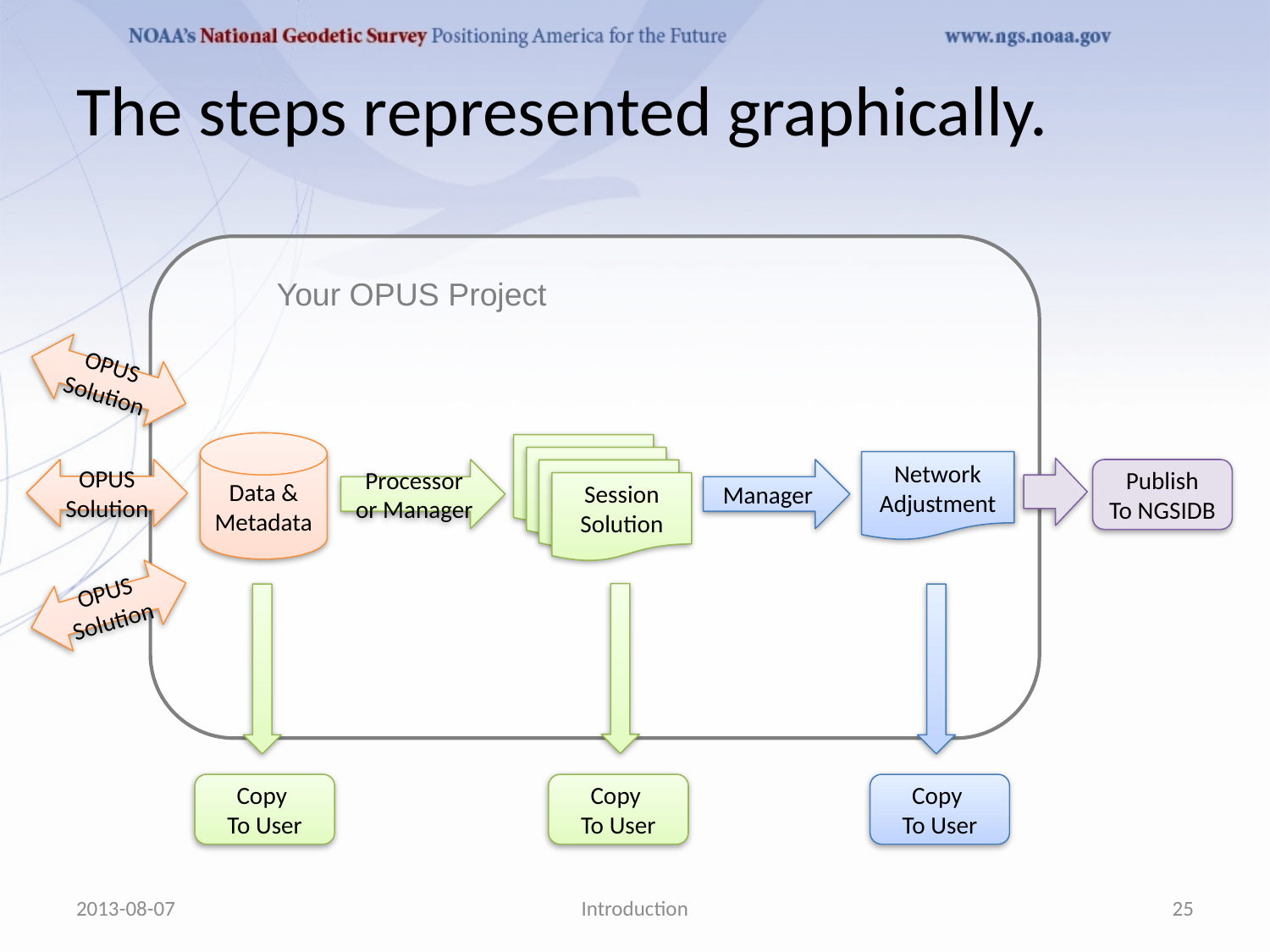

# The steps represented graphically.

Your OPUS Project
OPUS Solution
Data &
Metadata
Session
Solution
Session
Solution
Session
Solution
Session
Solution
Network
Adjustment
OPUS Solution
Processor or Manager
Manager
Publish
To NGSIDB

OPUS Solution

Copy
To User
Copy
To User
Copy
To User
2013-08-07
Introduction
25